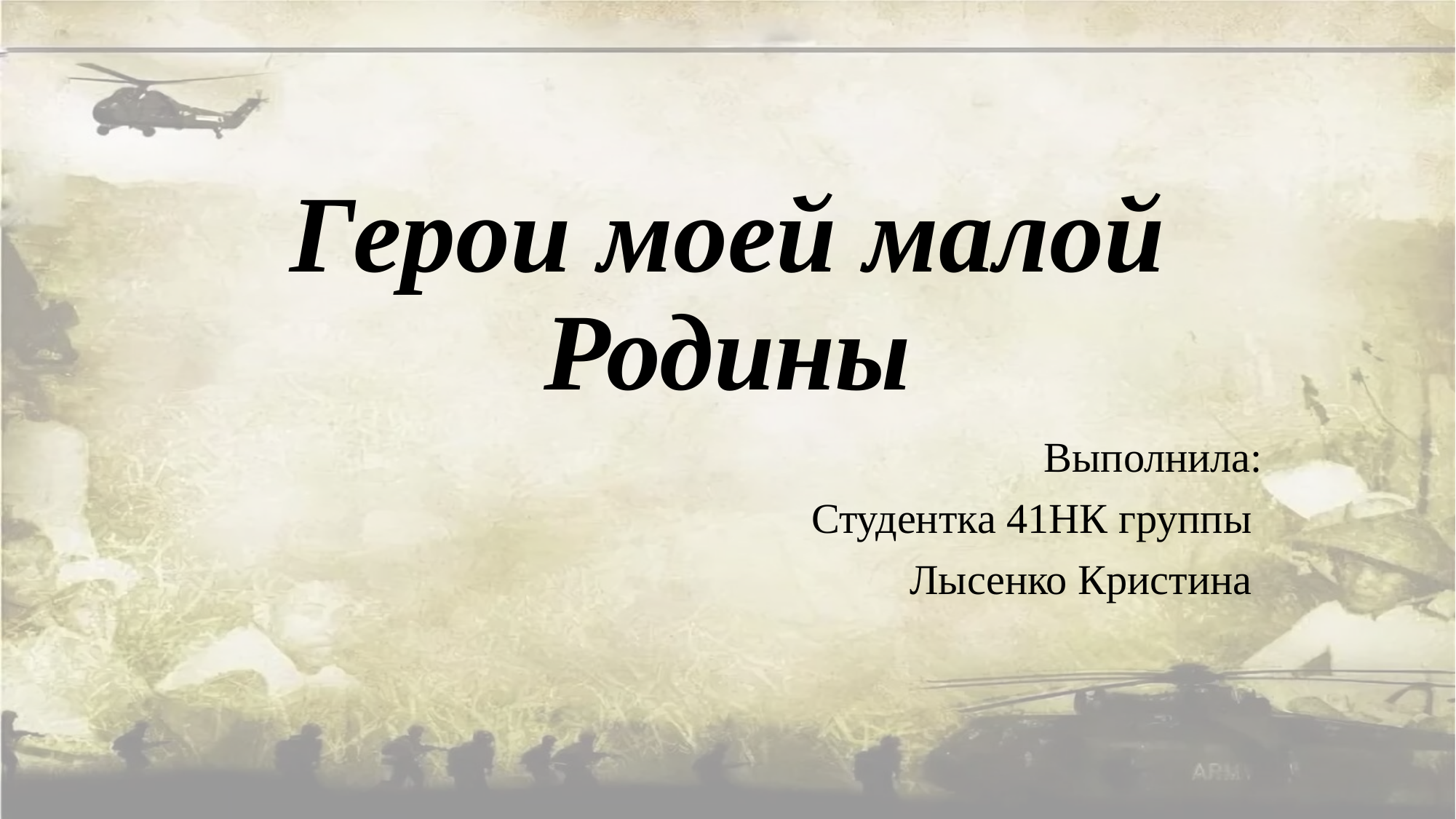

# Герои моей малой Родины
Выполнила:
Студентка 41НК группы
Лысенко Кристина